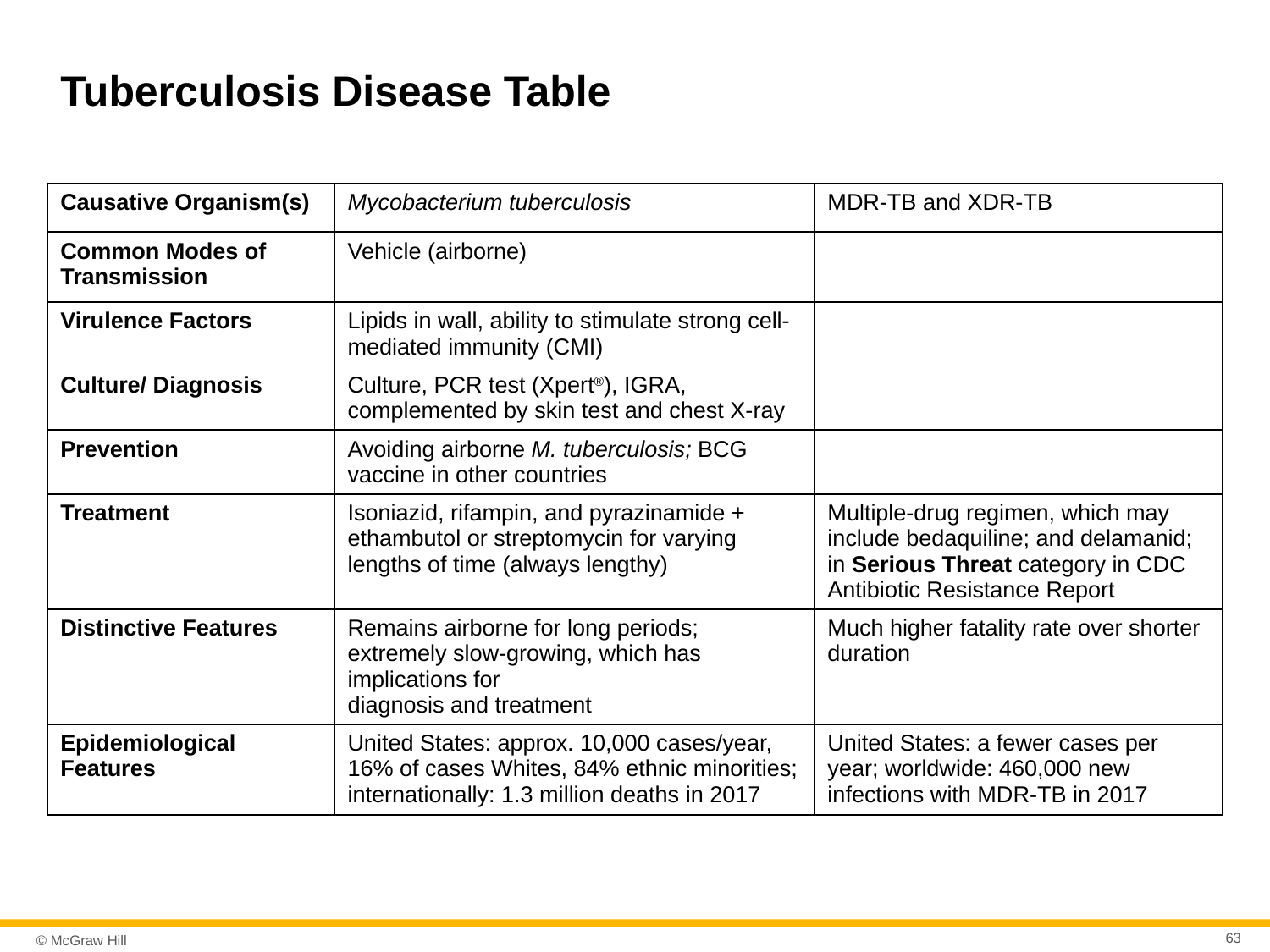

# Tuberculosis Disease Table
| Causative Organism(s) | Mycobacterium tuberculosis | MDR-TB and XDR-TB |
| --- | --- | --- |
| Common Modes of Transmission | Vehicle (airborne) |  |
| Virulence Factors | Lipids in wall, ability to stimulate strong cell-mediated immunity (CMI) |  |
| Culture/ Diagnosis | Culture, PCR test (Xpert®), IGRA, complemented by skin test and chest X-ray |  |
| Prevention | Avoiding airborne M. tuberculosis; BCG vaccine in other countries |  |
| Treatment | Isoniazid, rifampin, and pyrazinamide + ethambutol or streptomycin for varying lengths of time (always lengthy) | Multiple-drug regimen, which may include bedaquiline; and delamanid; in Serious Threat category in CDC Antibiotic Resistance Report |
| Distinctive Features | Remains airborne for long periods; extremely slow-growing, which has implications for diagnosis and treatment | Much higher fatality rate over shorter duration |
| Epidemiological Features | United States: approx. 10,000 cases/year, 16% of cases Whites, 84% ethnic minorities; internationally: 1.3 million deaths in 2017 | United States: a fewer cases per year; worldwide: 460,000 new infections with MDR-TB in 2017 |